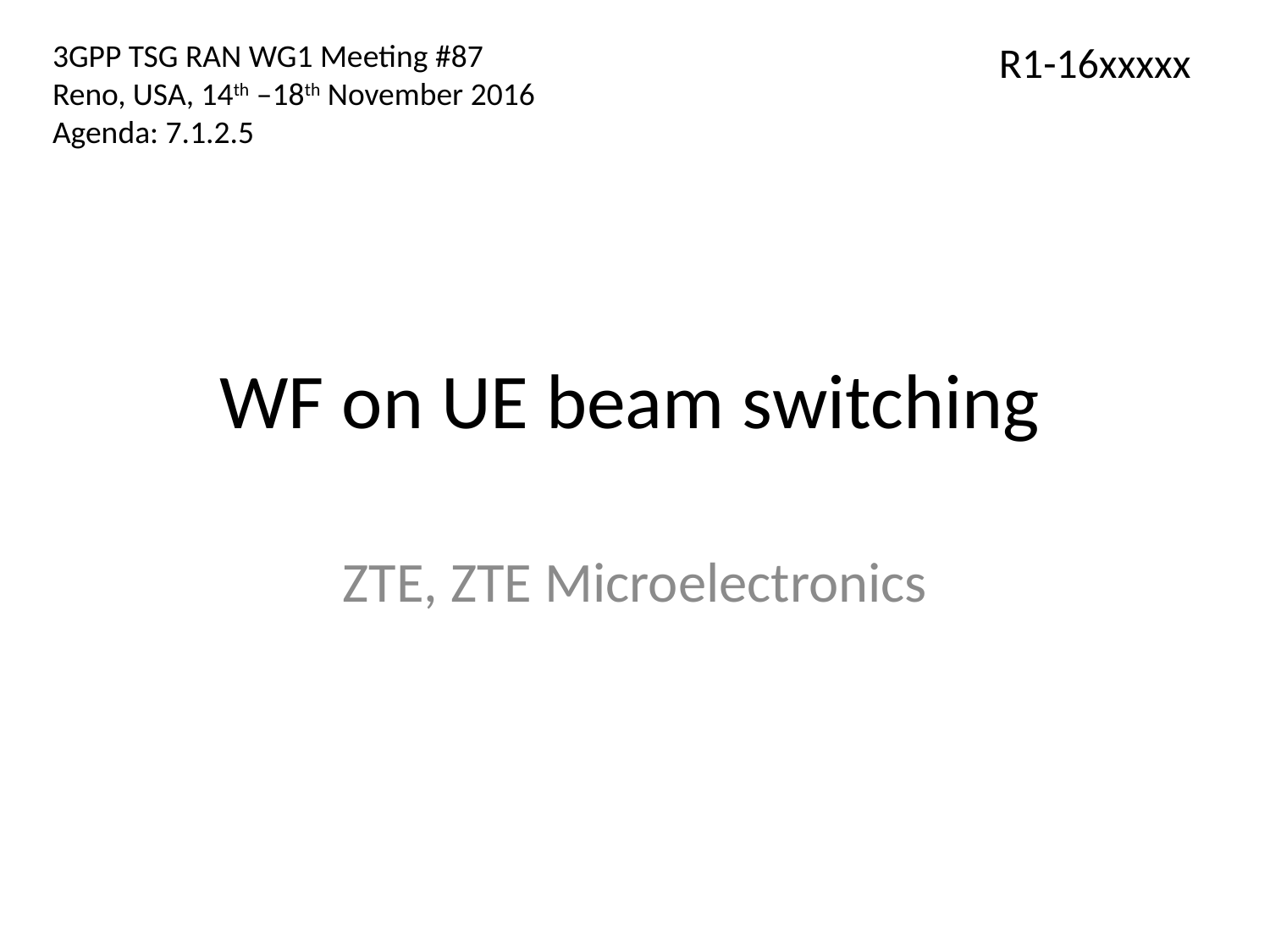

3GPP TSG RAN WG1 Meeting #87
Reno, USA, 14th –18th November 2016
Agenda: 7.1.2.5
R1-16xxxxx
# WF on UE beam switching
ZTE, ZTE Microelectronics